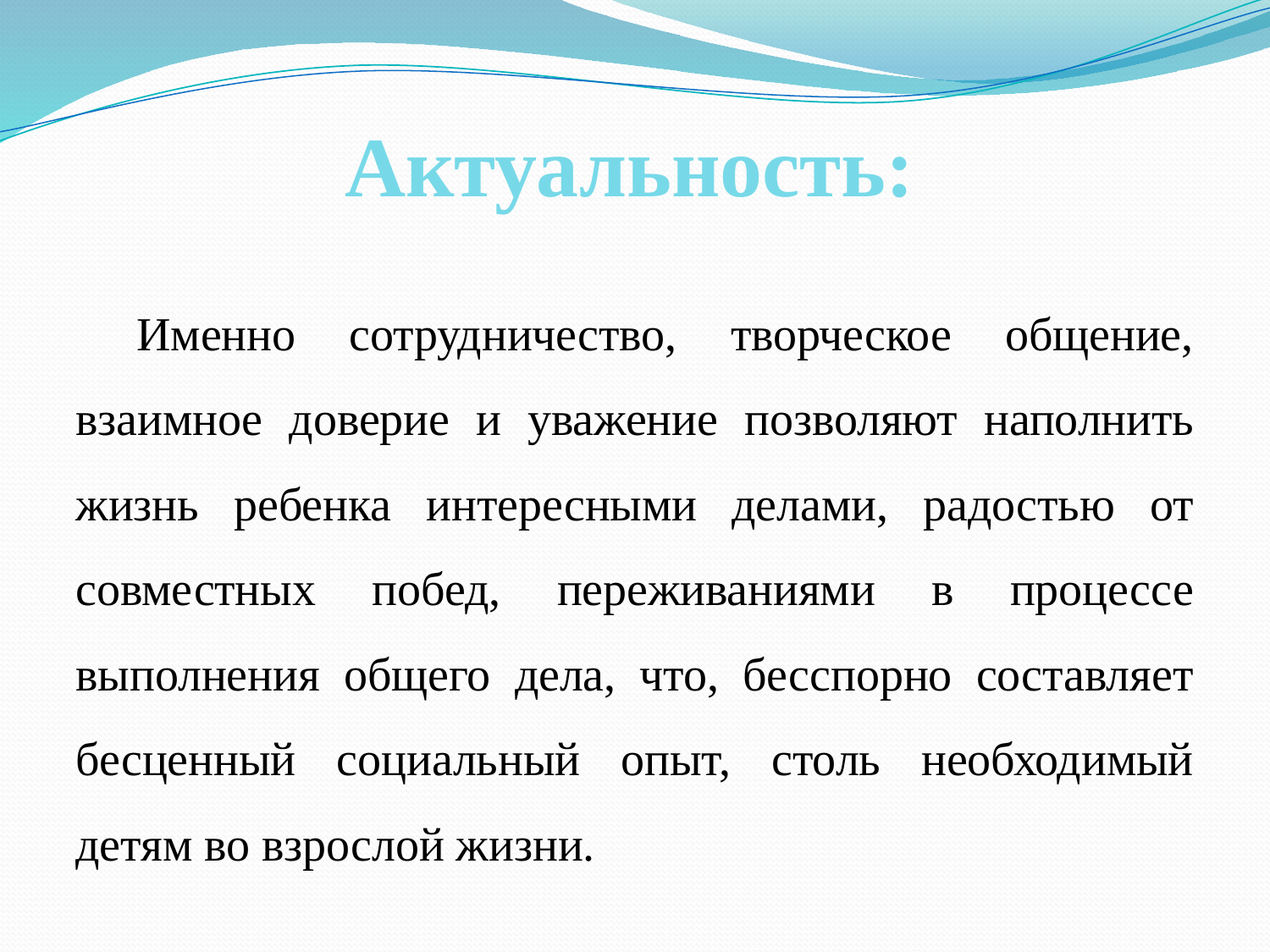

Актуальность:

Именно сотрудничество, творческое общение, взаимное доверие и уважение позволяют наполнить жизнь ребенка интересными делами, радостью от совместных побед, переживаниями в процессе выполнения общего дела, что, бесспорно составляет бесценный социальный опыт, столь необходимый детям во взрослой жизни.